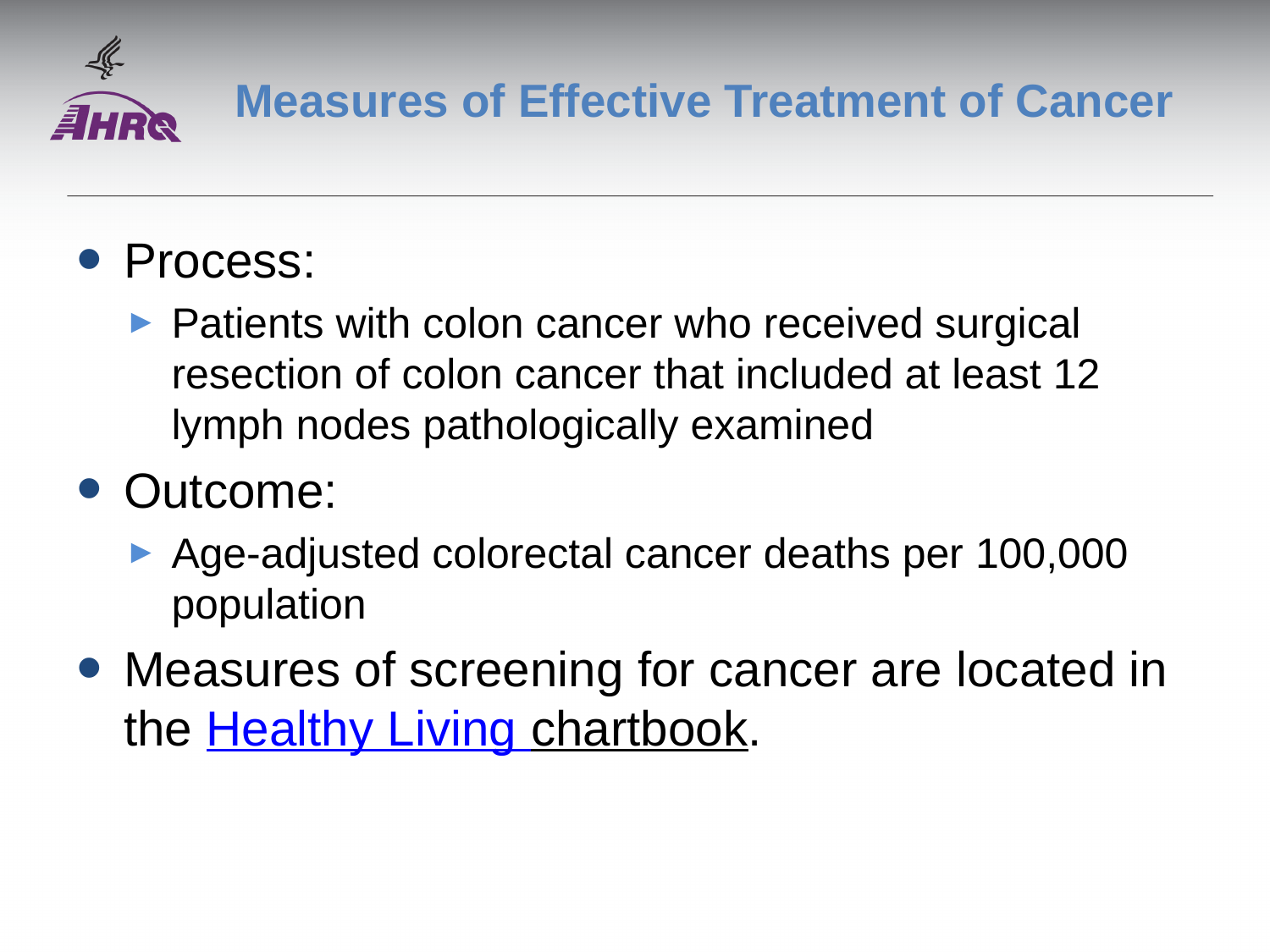

# Measures of Effective Treatment of Cancer
Process:
Patients with colon cancer who received surgical resection of colon cancer that included at least 12 lymph nodes pathologically examined
Outcome:
Age-adjusted colorectal cancer deaths per 100,000 population
Measures of screening for cancer are located in the Healthy Living chartbook.